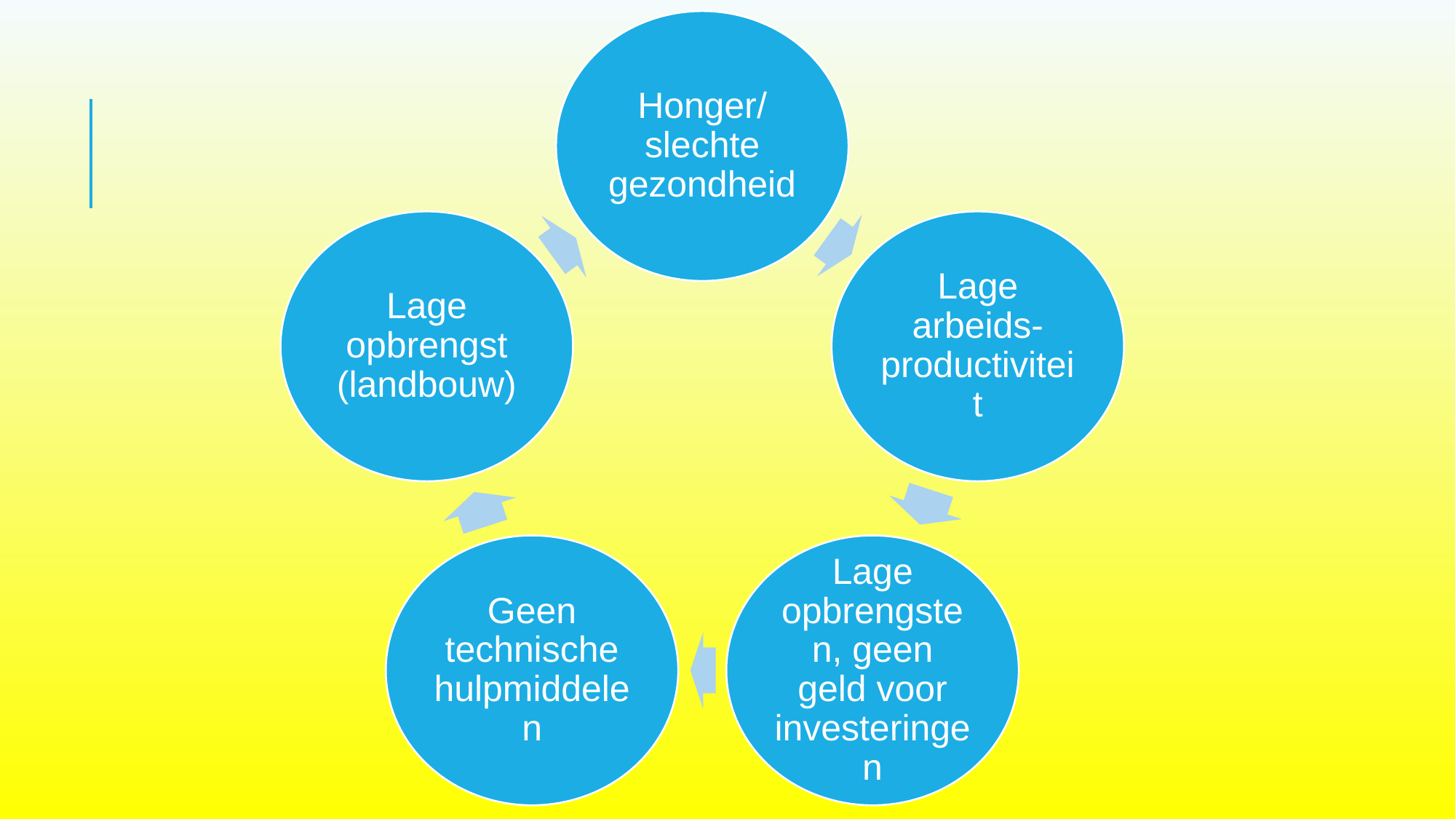

Honger/ slechte gezondheid

Lage arbeids-productiviteit

Lage opbrengsten, geen geld voor investeringen

Geen technische hulpmiddelen

Lage opbrengst (landbouw)